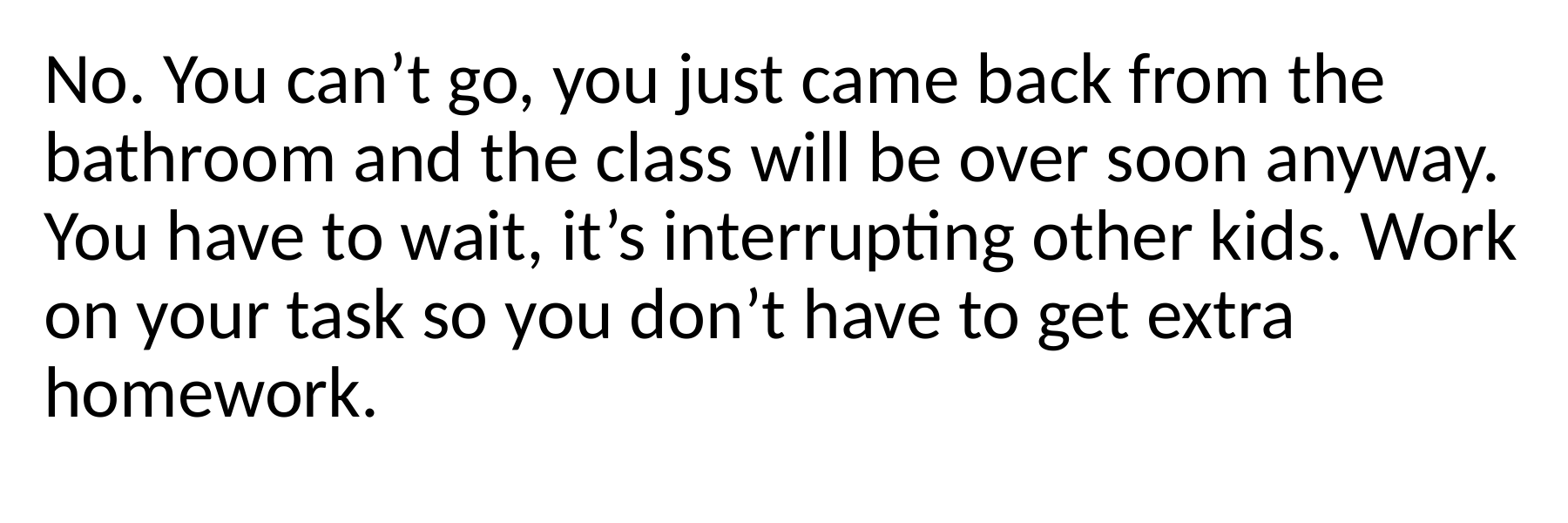

No. You can’t go, you just came back from the bathroom and the class will be over soon anyway. You have to wait, it’s interrupting other kids. Work on your task so you don’t have to get extra homework.